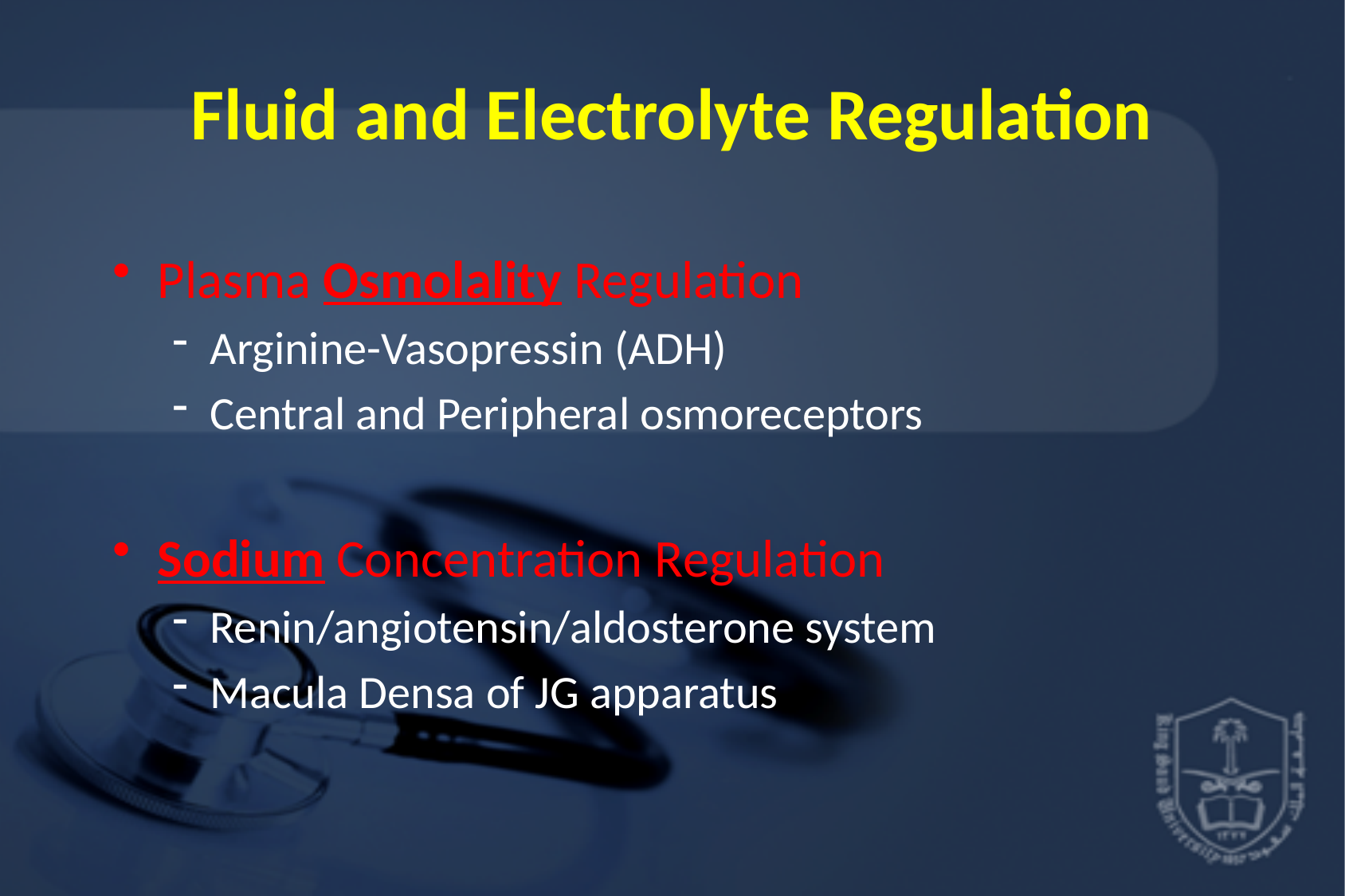

# Fluid and Electrolyte Regulation
Plasma Osmolality Regulation
Arginine-Vasopressin (ADH)
Central and Peripheral osmoreceptors

Sodium Concentration Regulation
Renin/angiotensin/aldosterone system
Macula Densa of JG apparatus